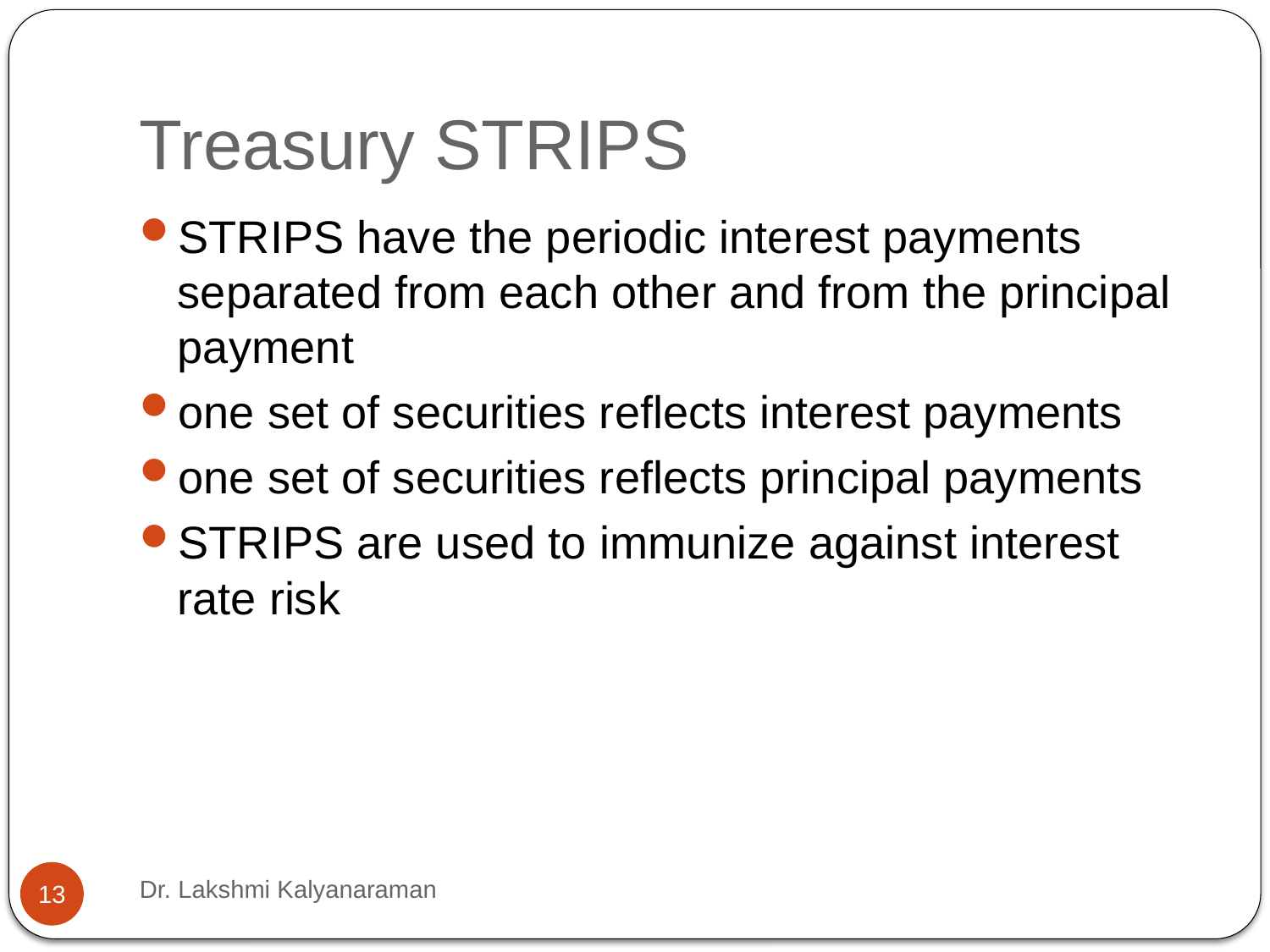

# Treasury STRIPS
STRIPS have the periodic interest payments separated from each other and from the principal payment
one set of securities reflects interest payments
one set of securities reflects principal payments
STRIPS are used to immunize against interest rate risk

Dr. Lakshmi Kalyanaraman
13